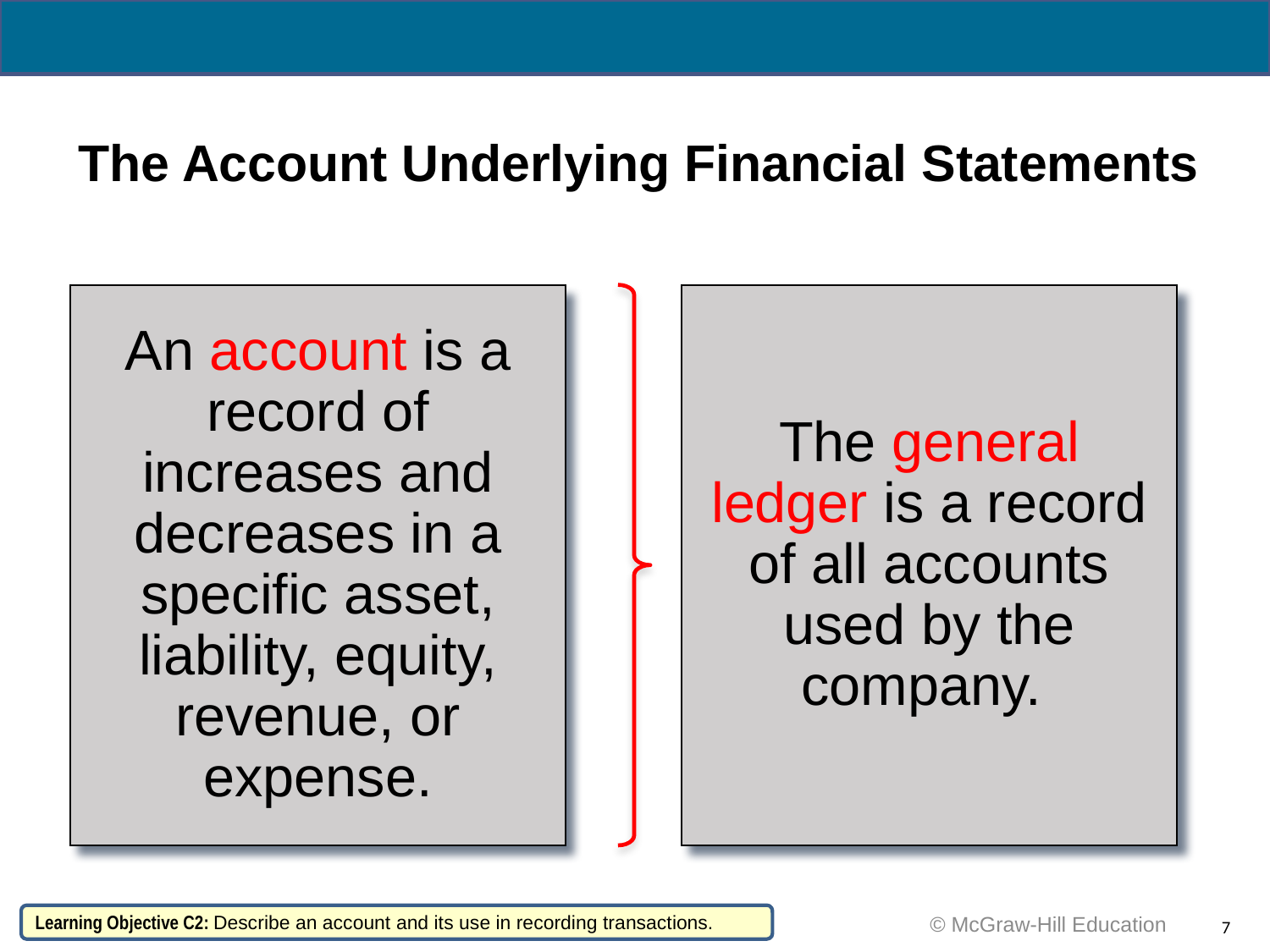

# The Account Underlying Financial Statements

An account is a record of increases and decreases in a specific asset, liability, equity, revenue, or expense.
The general ledger is a record of all accounts used by the company.
 © McGraw-Hill Education
Learning Objective C2: Describe an account and its use in recording transactions.